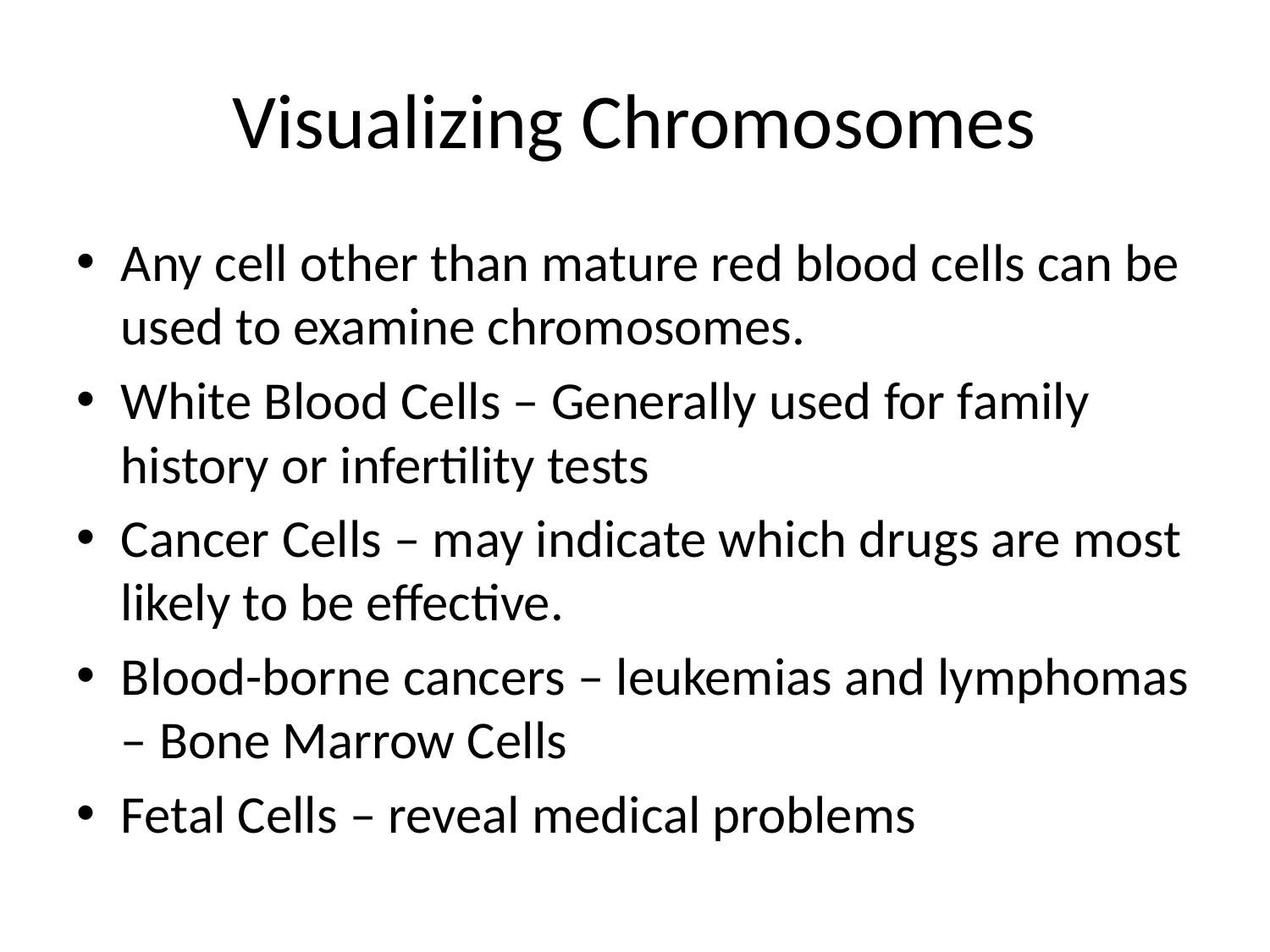

# Visualizing Chromosomes
Any cell other than mature red blood cells can be used to examine chromosomes.
White Blood Cells – Generally used for family history or infertility tests
Cancer Cells – may indicate which drugs are most likely to be effective.
Blood-borne cancers – leukemias and lymphomas – Bone Marrow Cells
Fetal Cells – reveal medical problems